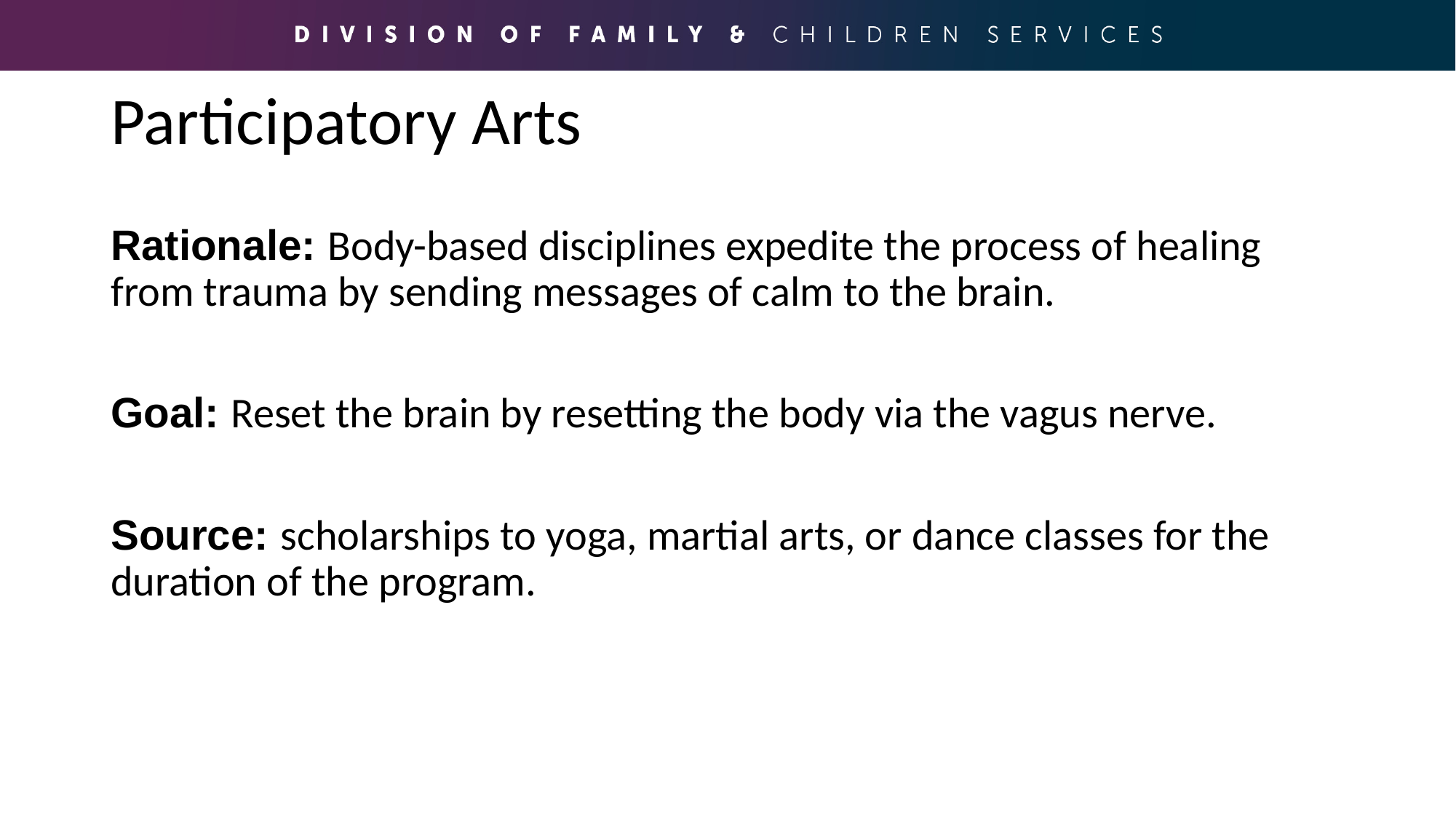

# Participatory Arts
Rationale: Body-based disciplines expedite the process of healing from trauma by sending messages of calm to the brain.

Goal: Reset the brain by resetting the body via the vagus nerve.

Source: scholarships to yoga, martial arts, or dance classes for the duration of the program.